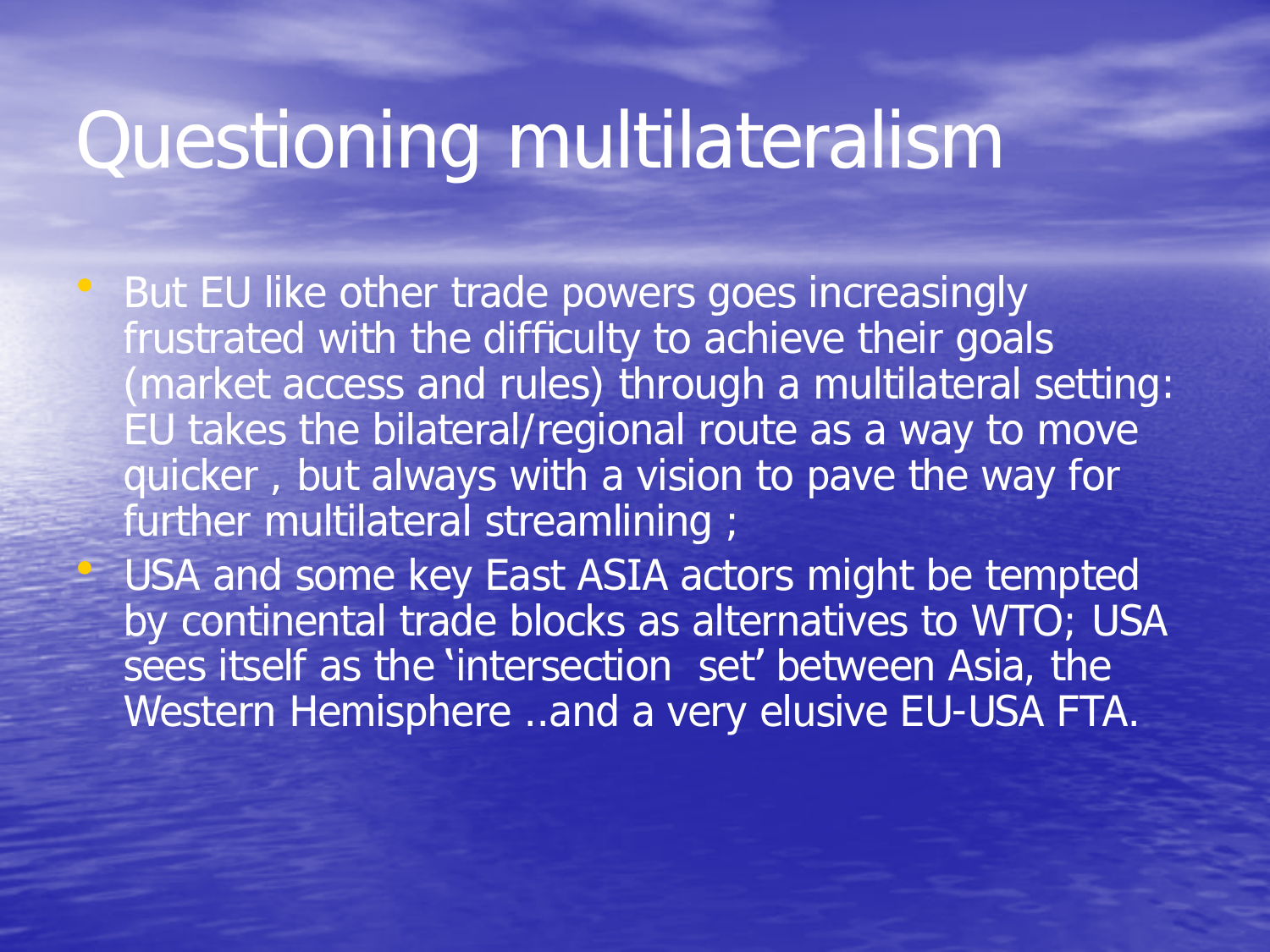

# Questioning multilateralism
But EU like other trade powers goes increasingly frustrated with the difficulty to achieve their goals (market access and rules) through a multilateral setting: EU takes the bilateral/regional route as a way to move quicker , but always with a vision to pave the way for further multilateral streamlining ;
USA and some key East ASIA actors might be tempted by continental trade blocks as alternatives to WTO; USA sees itself as the ‘intersection  set’ between Asia, the Western Hemisphere ..and a very elusive EU-USA FTA.